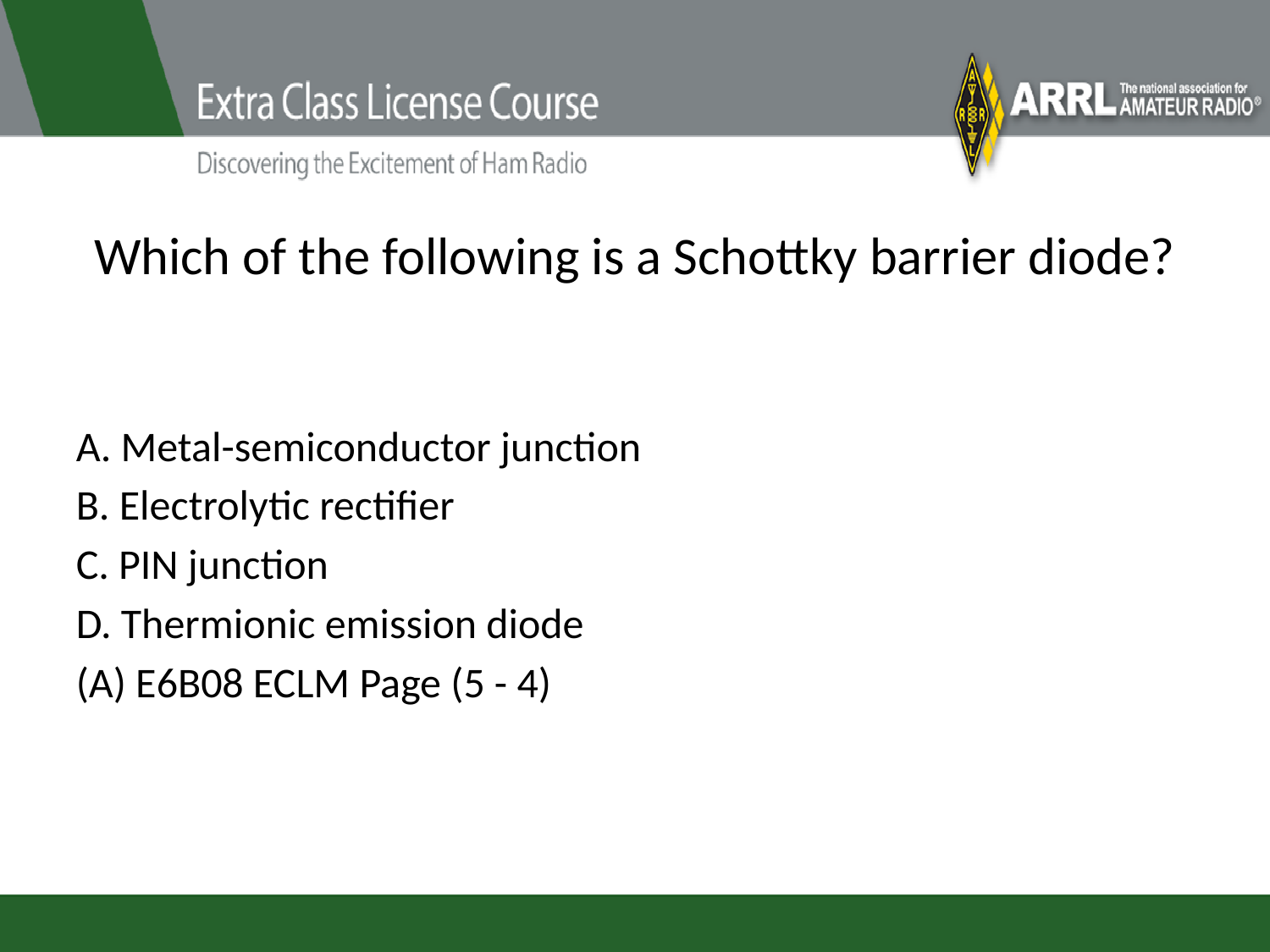

# Which of the following is a Schottky barrier diode?
A. Metal-semiconductor junction
B. Electrolytic rectifier
C. PIN junction
D. Thermionic emission diode
(A) E6B08 ECLM Page (5 - 4)